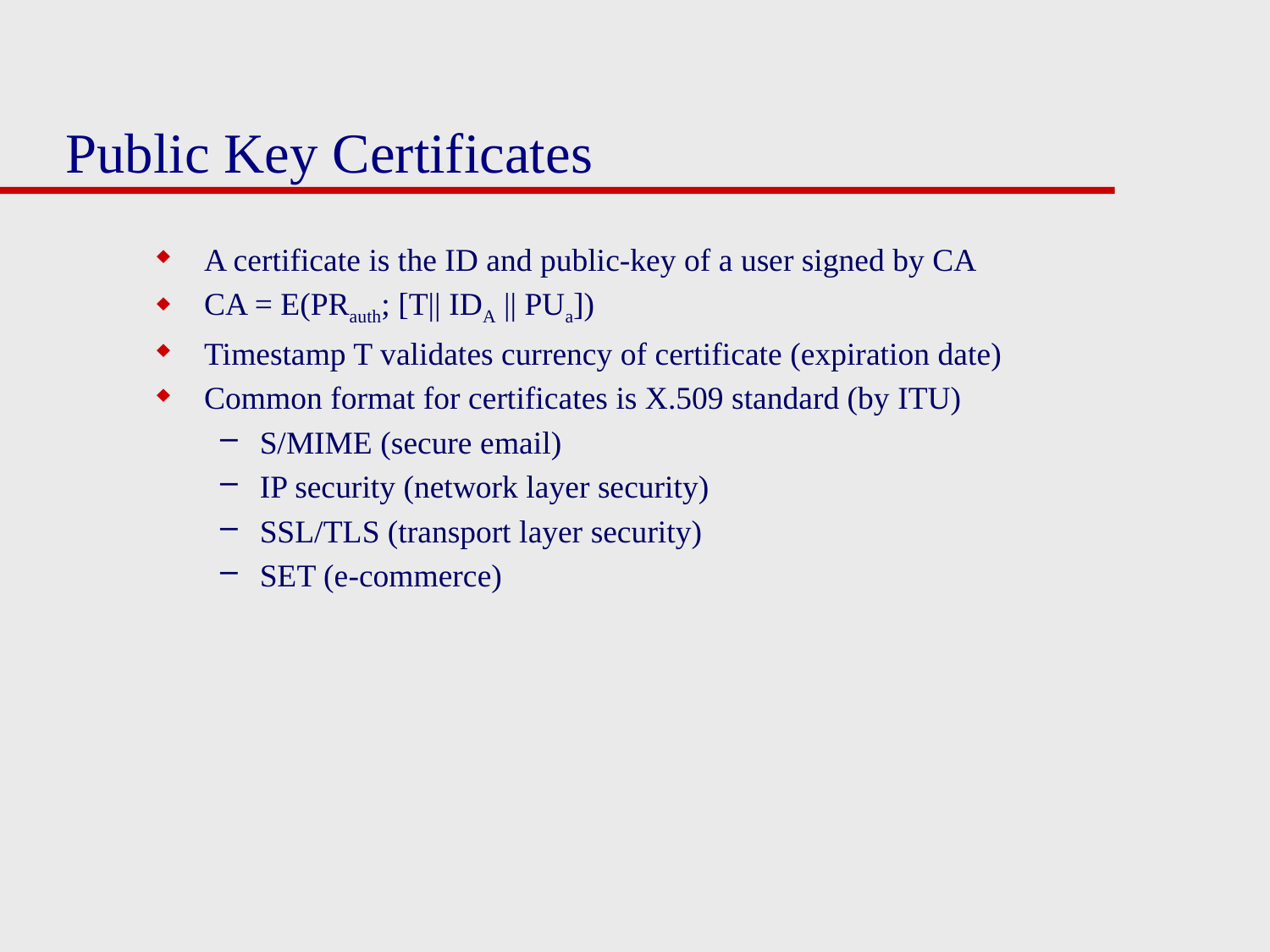

# Public Key Certificates
A certificate is the ID and public-key of a user signed by CA
CA = E(PRauth; [T|| IDA || PUa])
Timestamp T validates currency of certificate (expiration date)
Common format for certificates is X.509 standard (by ITU)
S/MIME (secure email)
IP security (network layer security)
SSL/TLS (transport layer security)
SET (e-commerce)